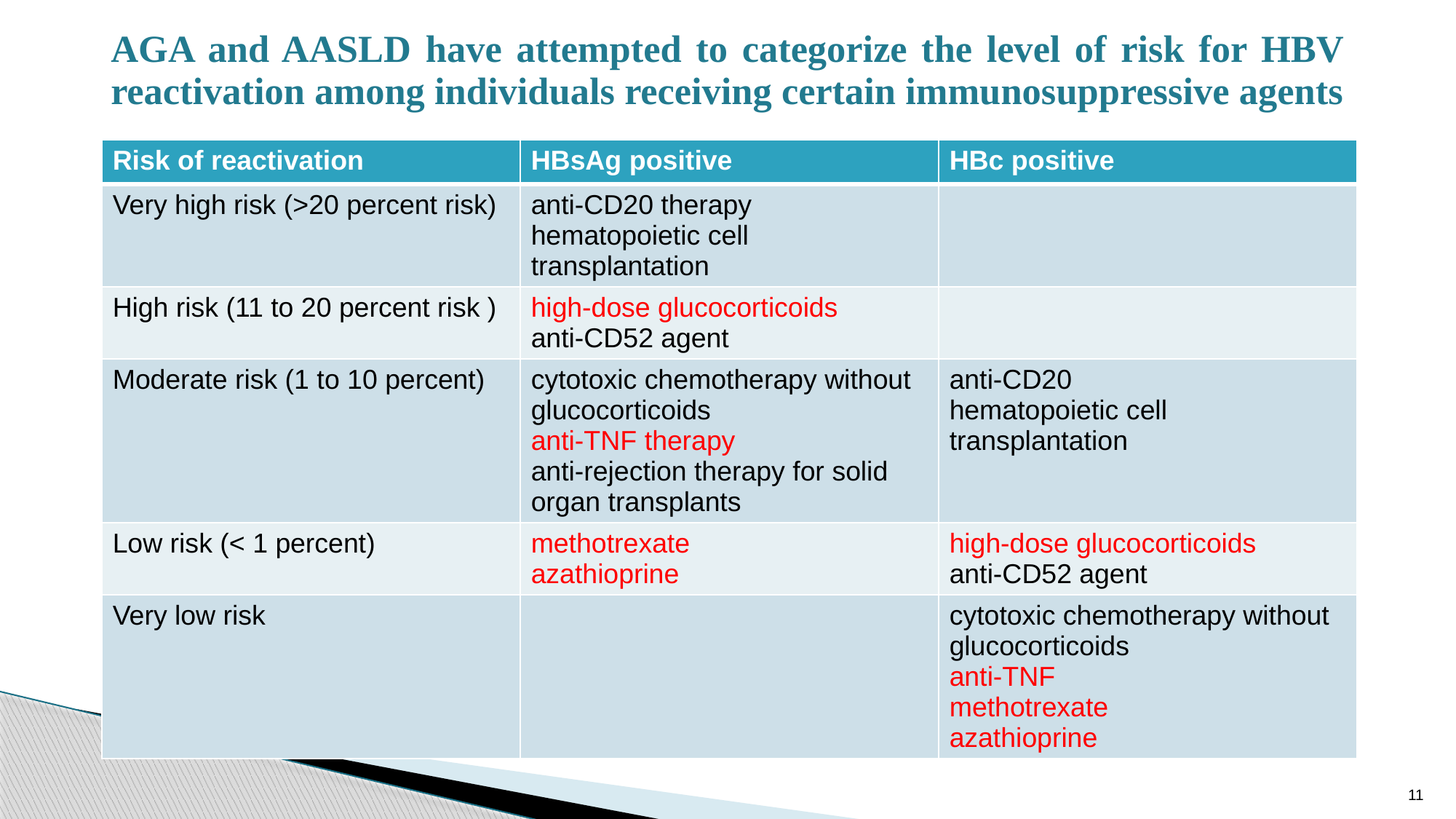

# AGA and AASLD have attempted to categorize the level of risk for HBV reactivation among individuals receiving certain immunosuppressive agents
| Risk of reactivation | HBsAg positive | HBc positive |
| --- | --- | --- |
| Very high risk (>20 percent risk) | anti-CD20 therapy hematopoietic cell transplantation |  |
| High risk (11 to 20 percent risk ) | high-dose glucocorticoids anti-CD52 agent |  |
| Moderate risk (1 to 10 percent) | cytotoxic chemotherapy without glucocorticoids anti-TNF therapy anti-rejection therapy for solid organ transplants | anti-CD20 hematopoietic cell transplantation |
| Low risk (< 1 percent) | methotrexate azathioprine | high-dose glucocorticoids anti-CD52 agent |
| Very low risk |  | cytotoxic chemotherapy without glucocorticoids anti-TNF methotrexate azathioprine |
11